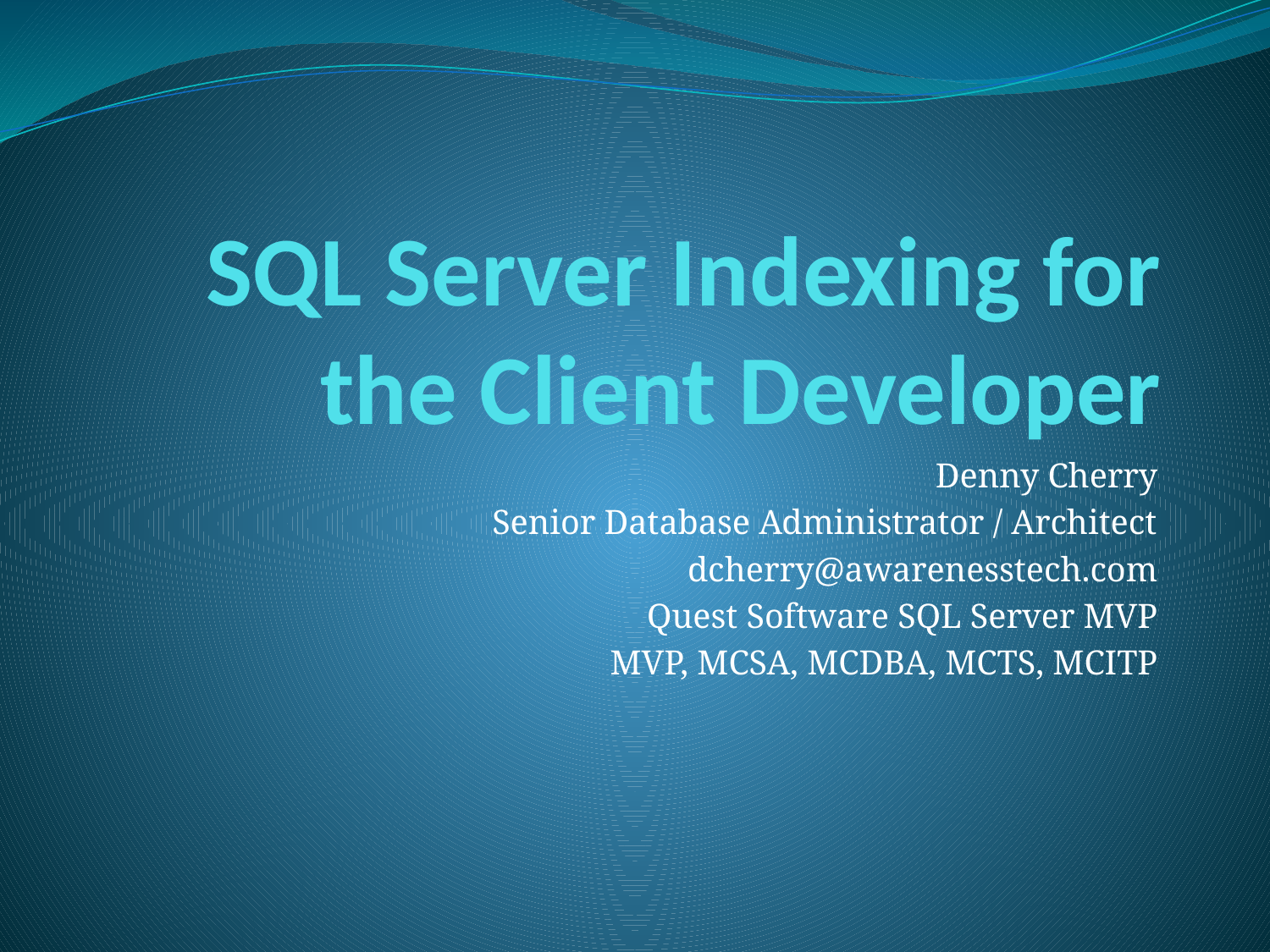

# SQL Server Indexing for the Client Developer
Denny Cherry
Senior Database Administrator / Architect
dcherry@awarenesstech.com
Quest Software SQL Server MVP
MVP, MCSA, MCDBA, MCTS, MCITP